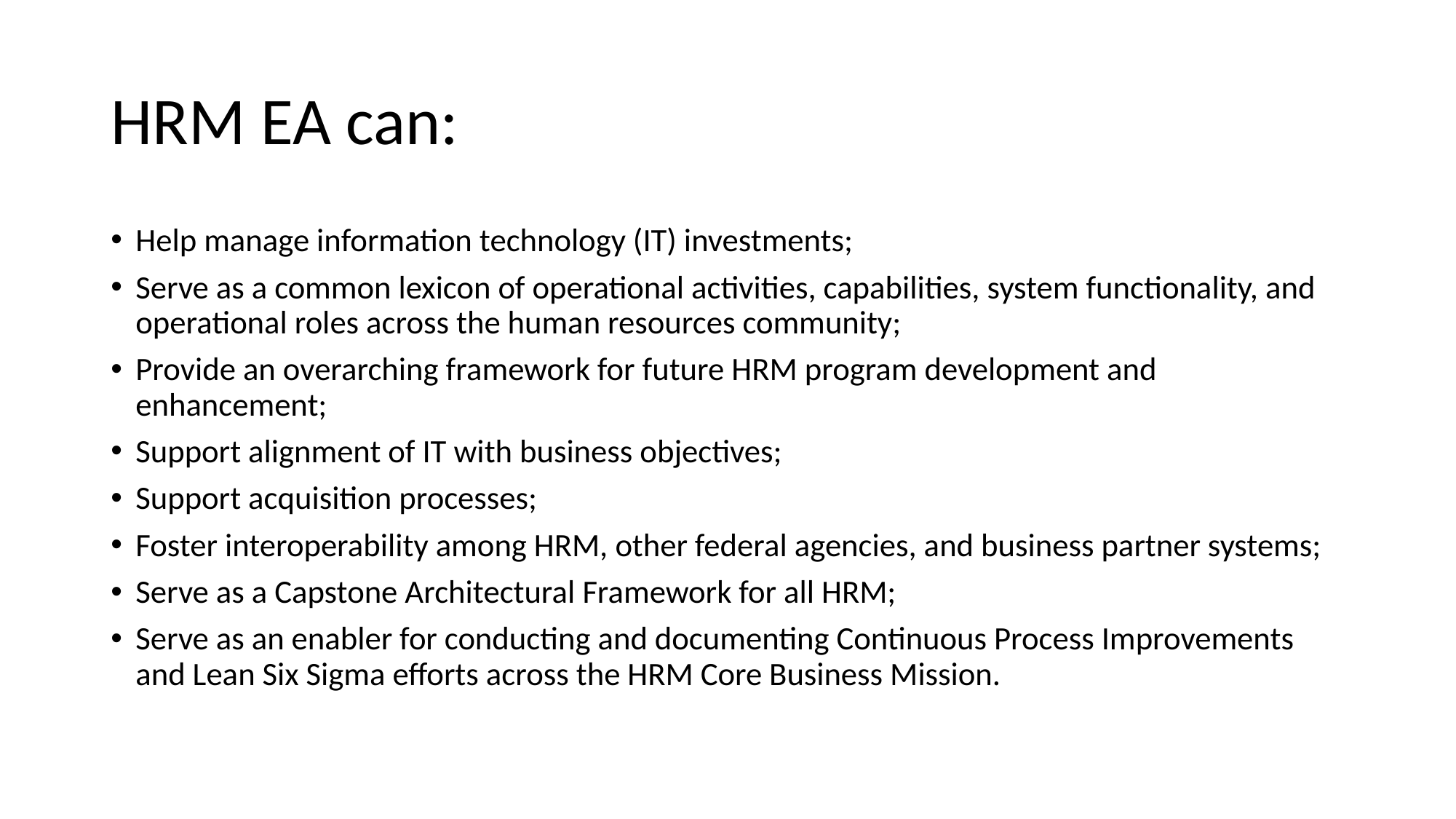

# HRM EA can:
Help manage information technology (IT) investments;
Serve as a common lexicon of operational activities, capabilities, system functionality, and operational roles across the human resources community;
Provide an overarching framework for future HRM program development and enhancement;
Support alignment of IT with business objectives;
Support acquisition processes;
Foster interoperability among HRM, other federal agencies, and business partner systems;
Serve as a Capstone Architectural Framework for all HRM;
Serve as an enabler for conducting and documenting Continuous Process Improvements and Lean Six Sigma efforts across the HRM Core Business Mission.